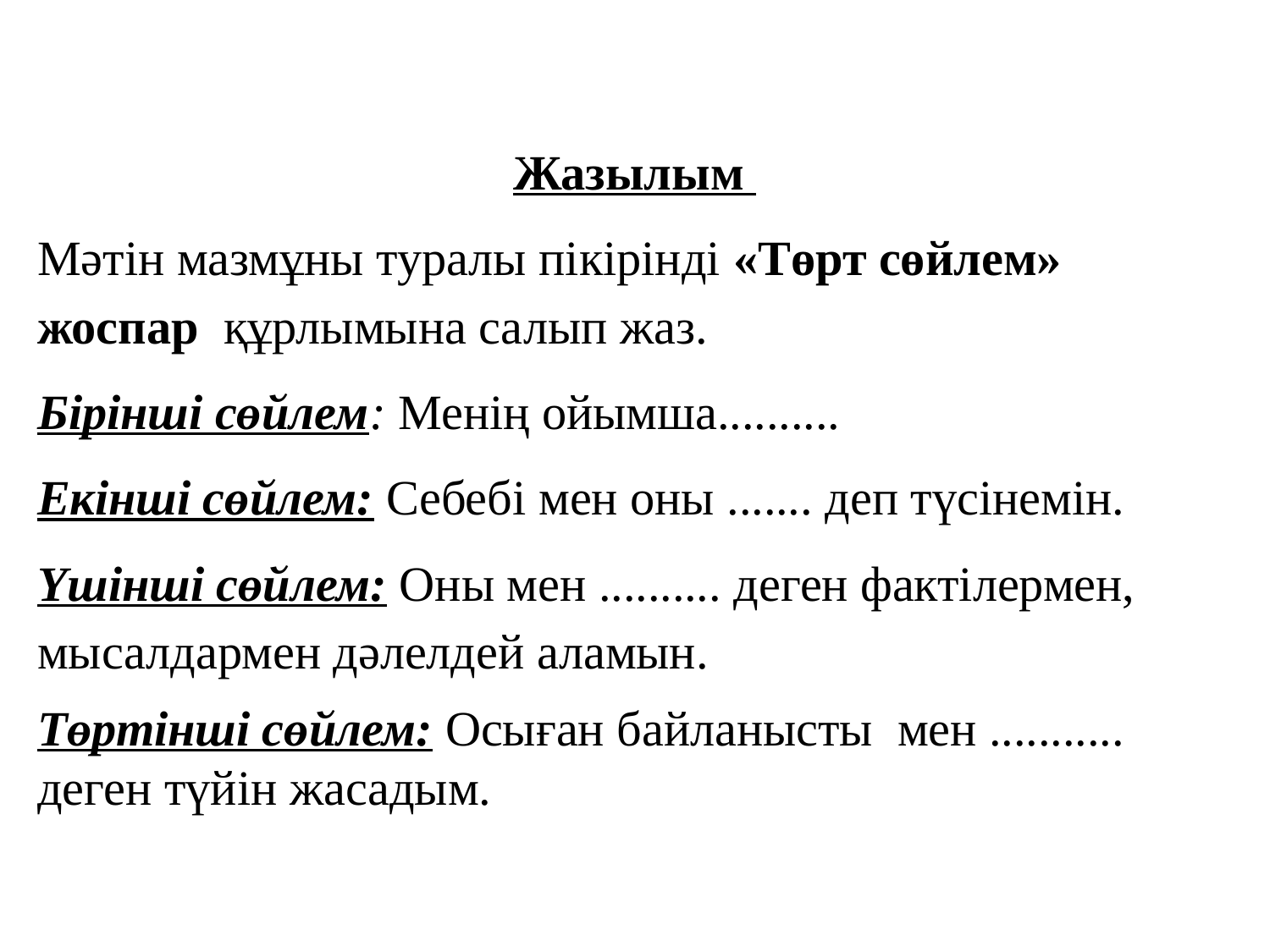

Жазылым
Мәтін мазмұны туралы пікірінді «Төрт сөйлем»  жоспар  құрлымына салып жаз.
Бірінші сөйлем: Менің ойымша..........
Екінші сөйлем: Себебі мен оны ....... деп түсінемін.
Үшінші сөйлем: Оны мен .......... деген фактілермен, мысалдармен дәлелдей аламын.
Төртінші сөйлем: Осыған байланысты  мен ........... деген түйін жасадым.